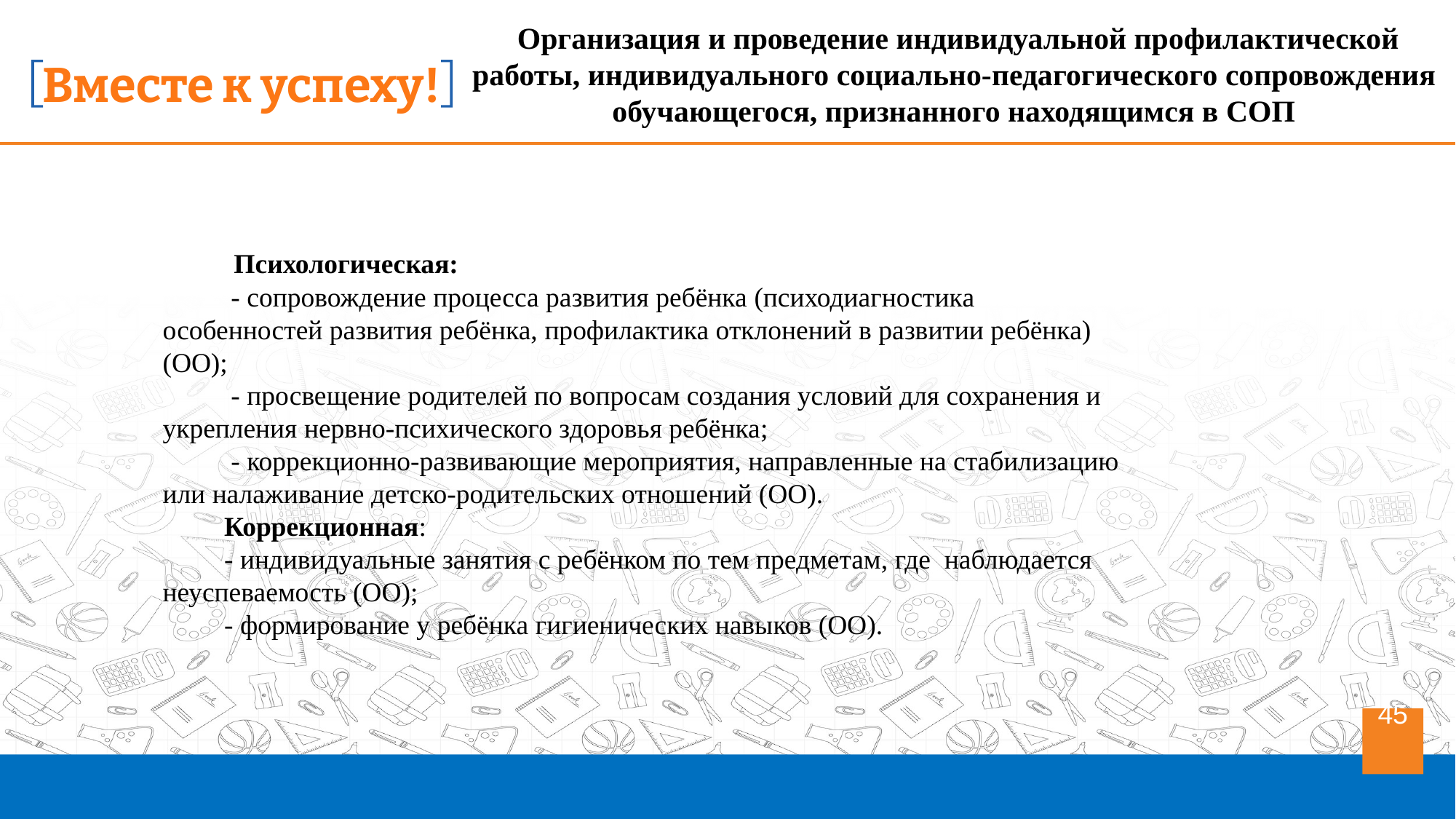

Организация и проведение индивидуальной профилактической работы, индивидуального социально-педагогического сопровождения обучающегося, признанного находящимся в СОП
  Психологическая:
  - сопровождение процесса развития ребёнка (психодиагностика особенностей развития ребёнка, профилактика отклонений в развитии ребёнка) (ОО);
  - просвещение родителей по вопросам создания условий для сохранения и укрепления нервно-психического здоровья ребёнка;
  - коррекционно-развивающие мероприятия, направленные на стабилизацию или налаживание детско-родительских отношений (ОО).
 Коррекционная:
 - индивидуальные занятия с ребёнком по тем предметам, где  наблюдается неуспеваемость (ОО);
 - формирование у ребёнка гигиенических навыков (ОО).